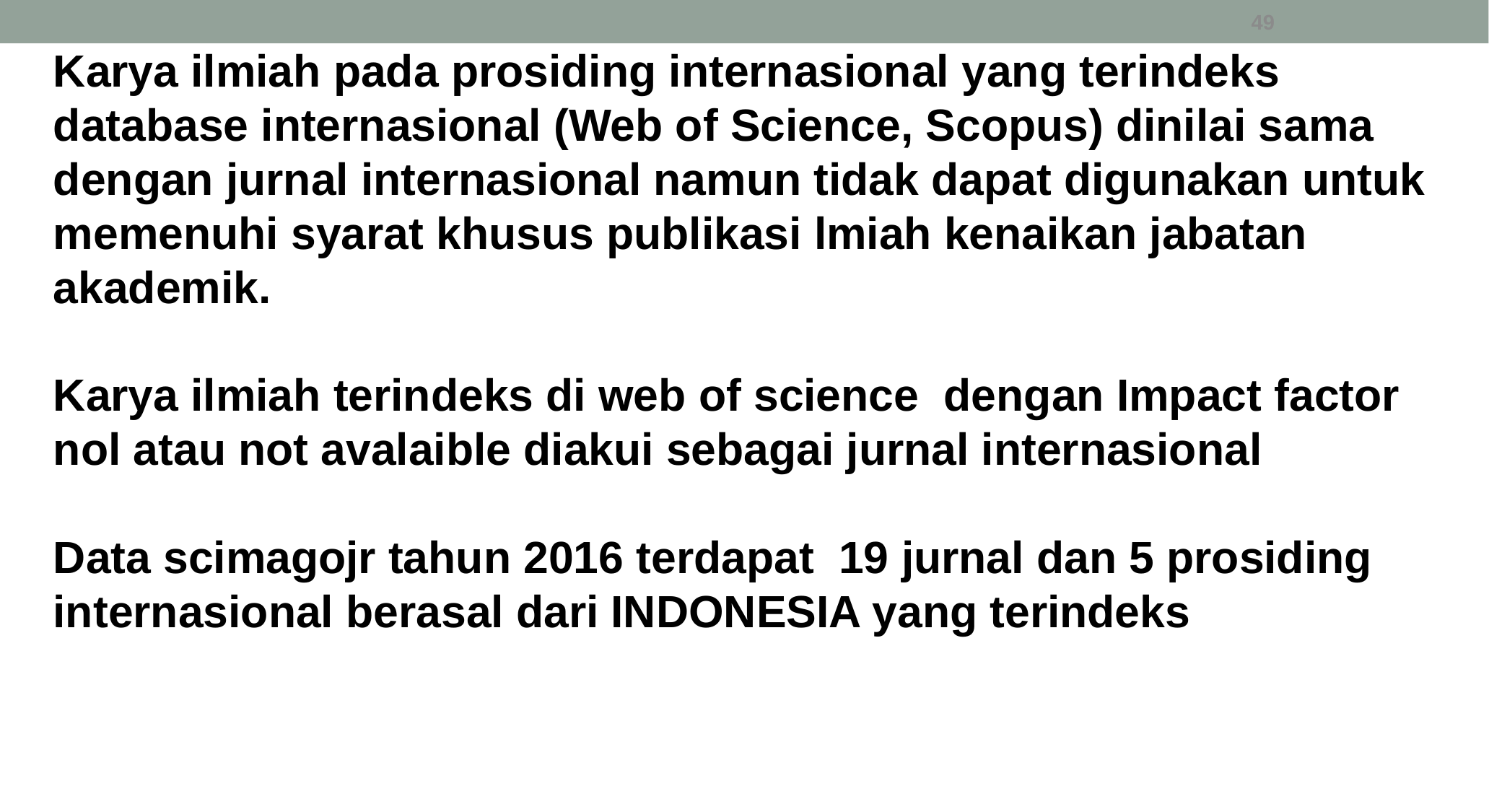

49
Karya ilmiah pada prosiding internasional yang terindeks database internasional (Web of Science, Scopus) dinilai sama dengan jurnal internasional namun tidak dapat digunakan untuk memenuhi syarat khusus publikasi lmiah kenaikan jabatan akademik.

Karya ilmiah terindeks di web of science  dengan Impact factor nol atau not avalaible diakui sebagai jurnal internasional

Data scimagojr tahun 2016 terdapat  19 jurnal dan 5 prosiding internasional berasal dari INDONESIA yang terindeks